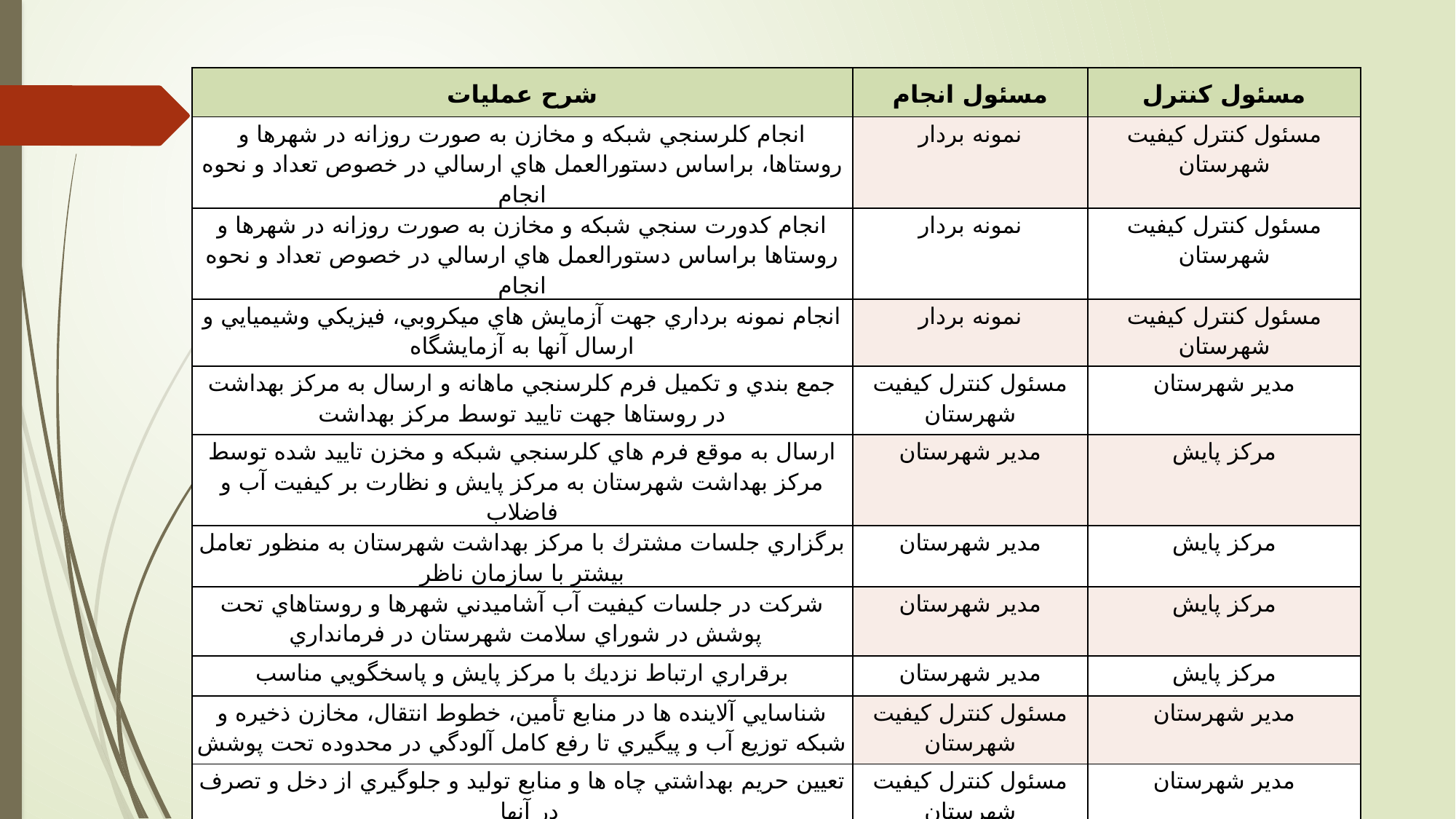

| شرح عمليات | مسئول انجام | مسئول كنترل |
| --- | --- | --- |
| انجام كلرسنجي شبكه و مخازن به صورت روزانه در شهرها و روستاها، براساس دستورالعمل هاي ارسالي در خصوص تعداد و نحوه انجام | نمونه بردار | مسئول كنترل كيفيت شهرستان |
| انجام كدورت سنجي شبكه و مخازن به صورت روزانه در شهرها و روستاها براساس دستورالعمل هاي ارسالي در خصوص تعداد و نحوه انجام | نمونه بردار | مسئول كنترل كيفيت شهرستان |
| انجام نمونه برداري جهت آزمايش هاي ميكروبي، فيزيكي وشيميايي و ارسال آنها به آزمايشگاه | نمونه بردار | مسئول كنترل كيفيت شهرستان |
| جمع بندي و تكميل فرم كلرسنجي ماهانه و ارسال به مركز بهداشت در روستاها جهت تاييد توسط مركز بهداشت | مسئول كنترل كيفيت شهرستان | مدير شهرستان |
| ارسال به موقع فرم هاي كلرسنجي شبكه و مخزن تاييد شده توسط مركز بهداشت شهرستان به مركز پايش و نظارت بر كيفيت‌ آب و فاضلاب | مدير شهرستان | مركز پايش |
| برگزاري جلسات مشترك با مركز بهداشت شهرستان به منظور تعامل بيشتر با سازمان ناظر | مدير شهرستان | مركز پايش |
| شركت در جلسات كيفيت آب آشاميدني شهرها و روستاهاي تحت پوشش در شوراي سلامت شهرستان در فرمانداري | مدير شهرستان | مركز پايش |
| برقراري ارتباط نزديك با مركز پايش و پاسخگويي مناسب | مدير شهرستان | مركز پايش |
| شناسايي آلاينده ها در منابع تأمين، خطوط انتقال، مخازن ذخيره و شبكه توزيع آب و پيگيري تا رفع كامل آلودگي در محدوده تحت پوشش | مسئول كنترل كيفيت شهرستان | مدير شهرستان |
| تعيين حريم بهداشتي چاه ها و منابع توليد و جلوگيري از دخل و تصرف در آنها | مسئول كنترل كيفيت شهرستان | مدير شهرستان |